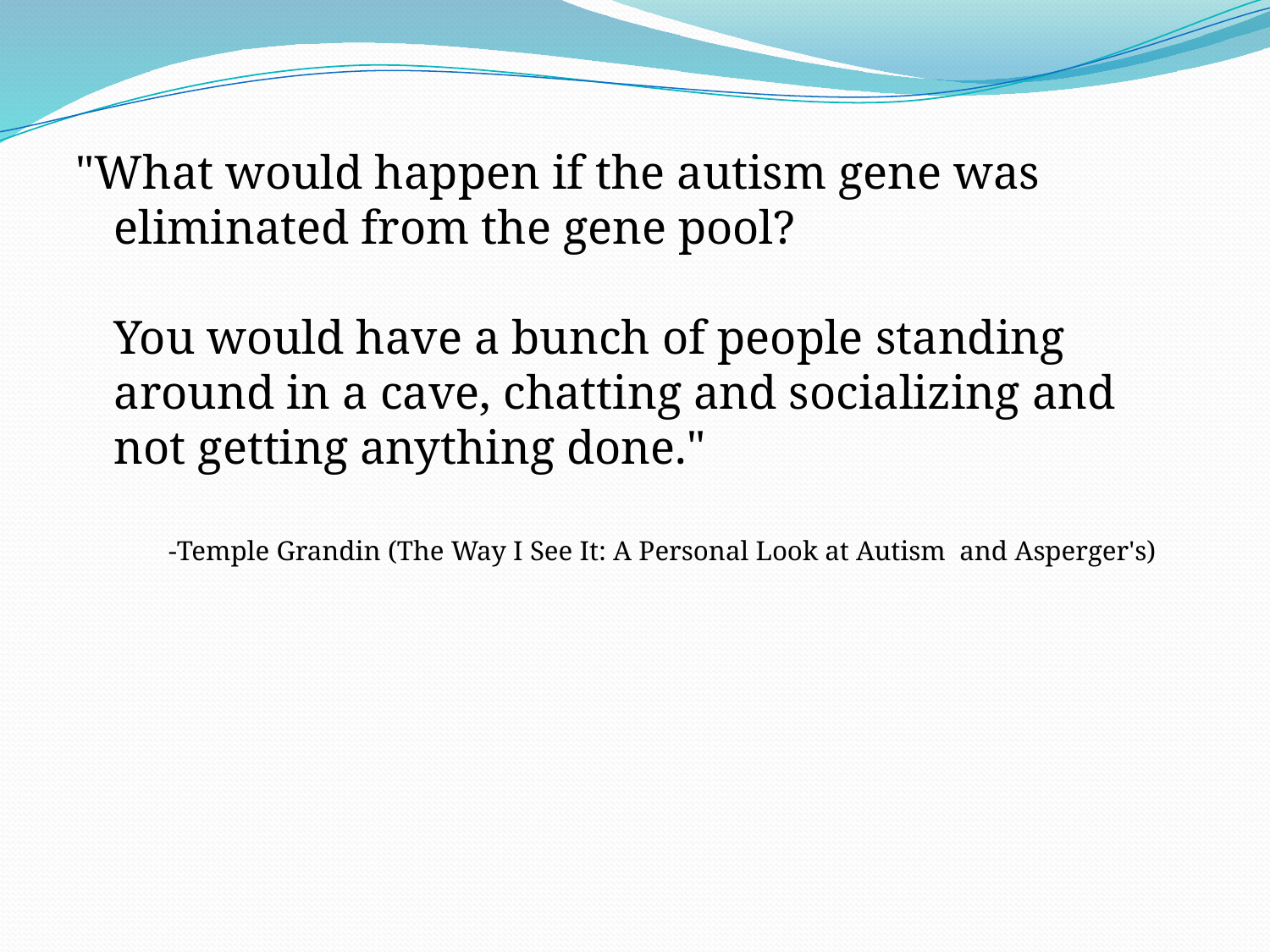

"What would happen if the autism gene was eliminated from the gene pool?
You would have a bunch of people standing around in a cave, chatting and socializing and not getting anything done."
-Temple Grandin (The Way I See It: A Personal Look at Autism  and Asperger's)